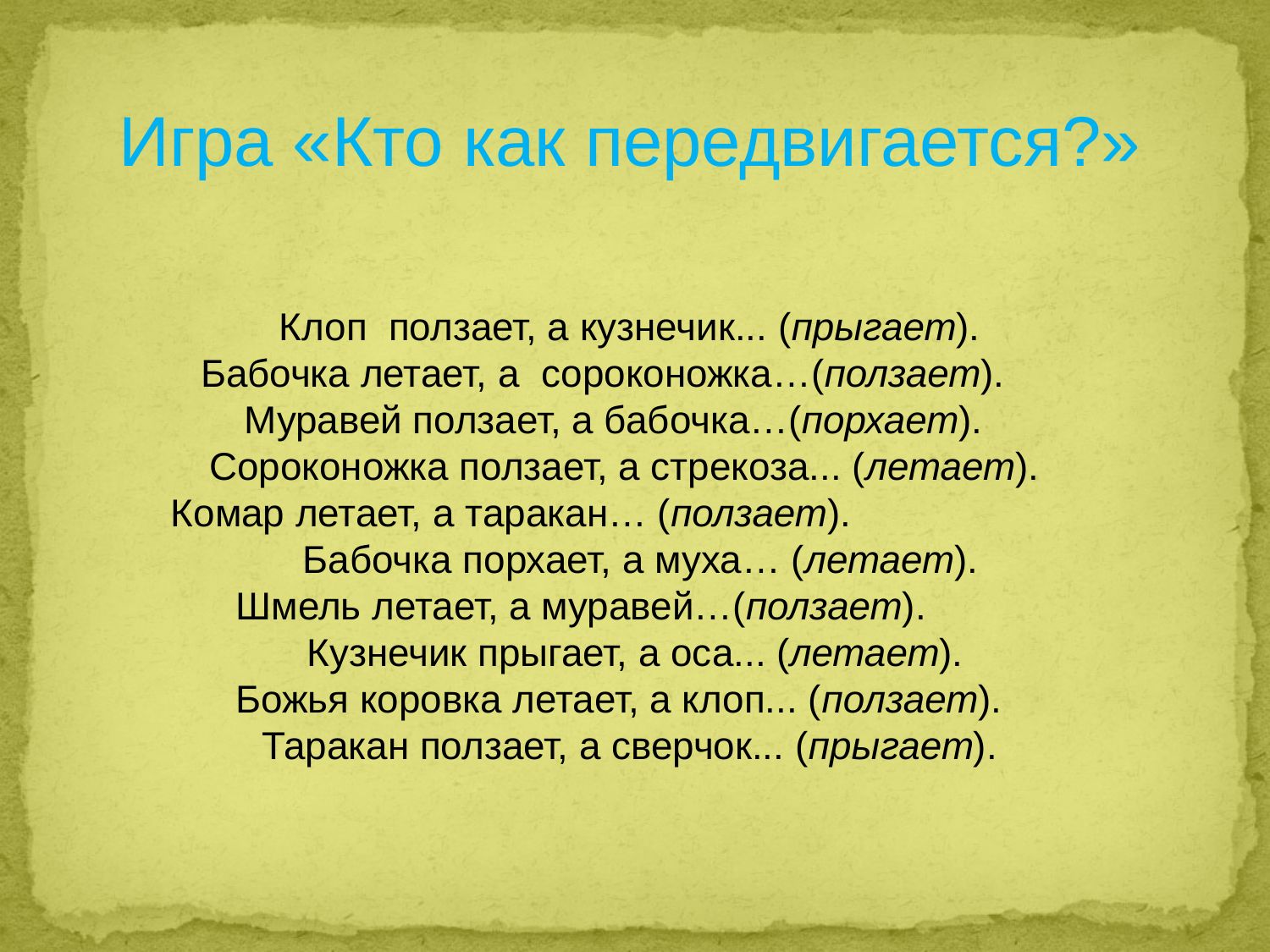

Игра «Кто как передвигается?»

Клоп  ползает, а кузнечик... (прыгает).
Бабочка летает, а  сороконожка…(ползает).      
Муравей ползает, а бабочка…(порхает).    
Сороконожка ползает, а стрекоза... (летает).  
Комар летает, а таракан… (ползает).                       
 Бабочка порхает, а муха… (летает).
Шмель летает, а муравей…(ползает).          
Кузнечик прыгает, а оса... (летает).
Божья коровка летает, а клоп... (ползает).   
Таракан ползает, а сверчок... (прыгает).
 .